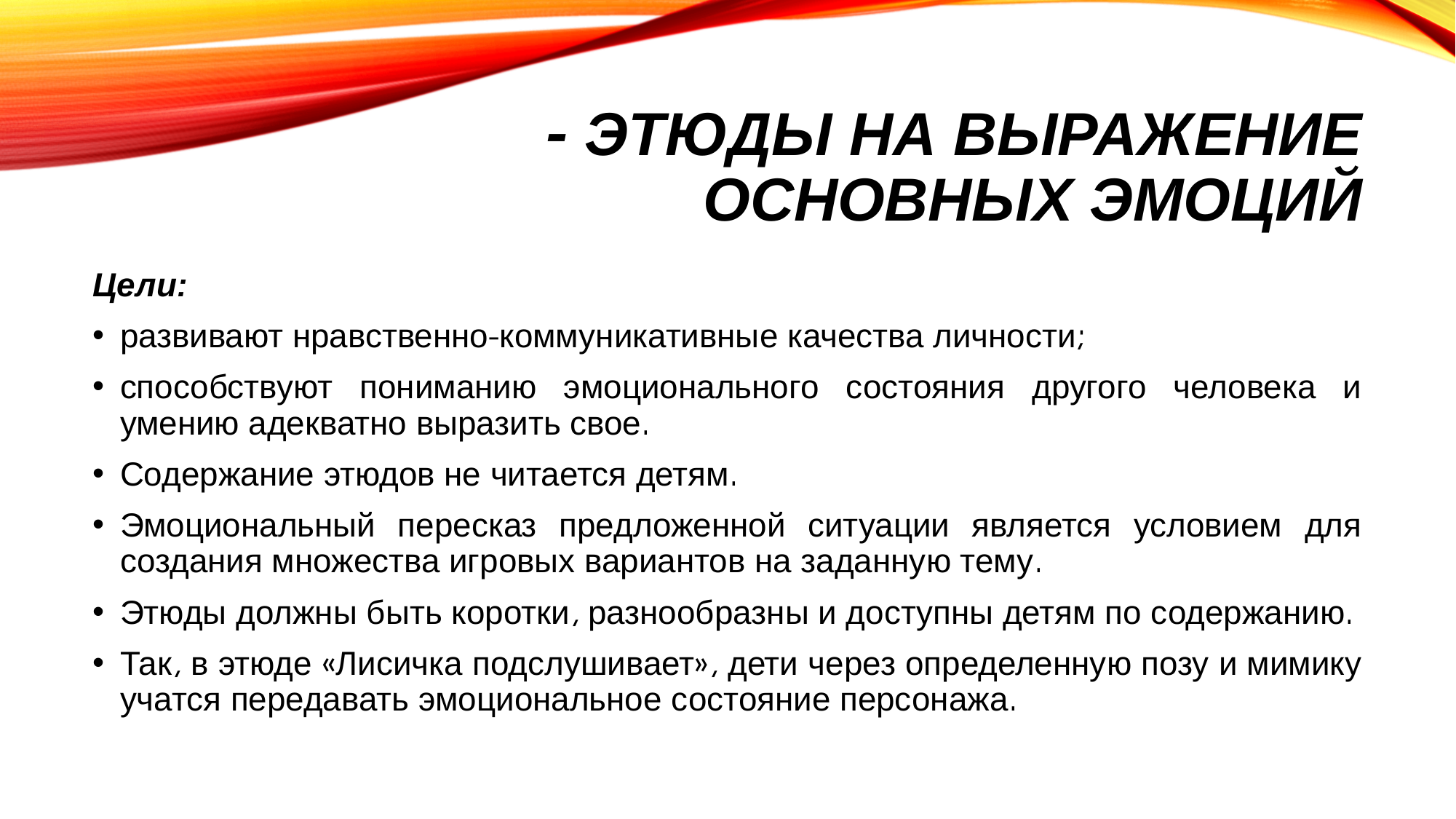

# - Этюды на выражение основных эмоций
Цели:
развивают нравственно-коммуникативные качества личности;
способствуют пониманию эмоционального состояния другого человека и умению адекватно выразить свое.
Содержание этюдов не читается детям.
Эмоциональный пересказ предложенной ситуации является условием для создания множества игровых вариантов на заданную тему.
Этюды должны быть коротки, разнообразны и доступны детям по содержанию.
Так, в этюде «Лисичка подслушивает», дети через определенную позу и мимику учатся передавать эмоциональное состояние персонажа.